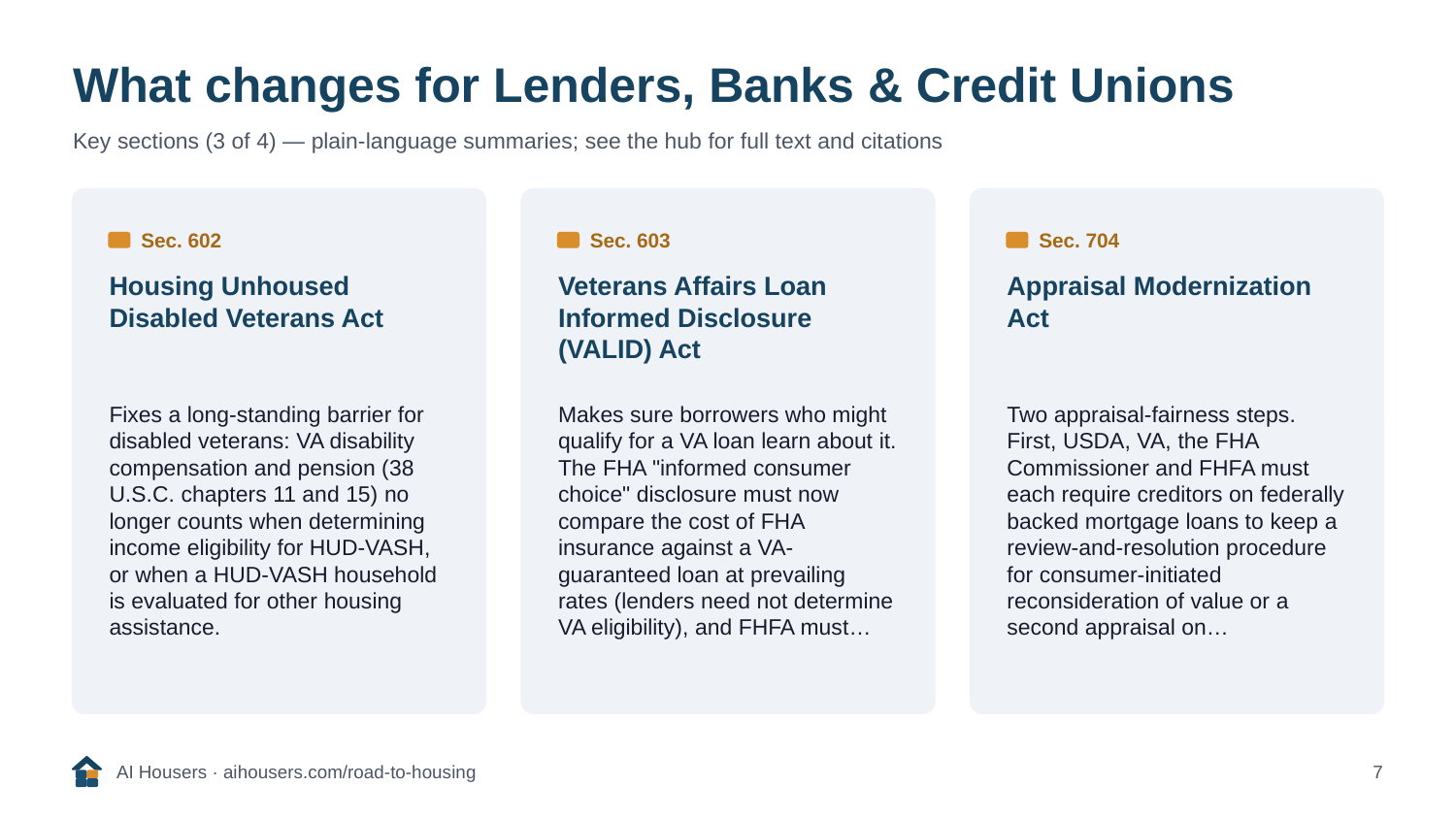

What changes for Lenders, Banks & Credit Unions
Key sections (3 of 4) — plain-language summaries; see the hub for full text and citations

Sec. 602
Sec. 603
Sec. 704

Housing Unhoused Disabled Veterans Act
Veterans Affairs Loan Informed Disclosure (VALID) Act
Appraisal Modernization Act
Fixes a long-standing barrier for disabled veterans: VA disability compensation and pension (38 U.S.C. chapters 11 and 15) no longer counts when determining income eligibility for HUD-VASH, or when a HUD-VASH household is evaluated for other housing assistance.
Makes sure borrowers who might qualify for a VA loan learn about it. The FHA "informed consumer choice" disclosure must now compare the cost of FHA insurance against a VA-guaranteed loan at prevailing rates (lenders need not determine VA eligibility), and FHFA must…
Two appraisal-fairness steps. First, USDA, VA, the FHA Commissioner and FHFA must each require creditors on federally backed mortgage loans to keep a review-and-resolution procedure for consumer-initiated reconsideration of value or a second appraisal on…
AI Housers · aihousers.com/road-to-housing
7